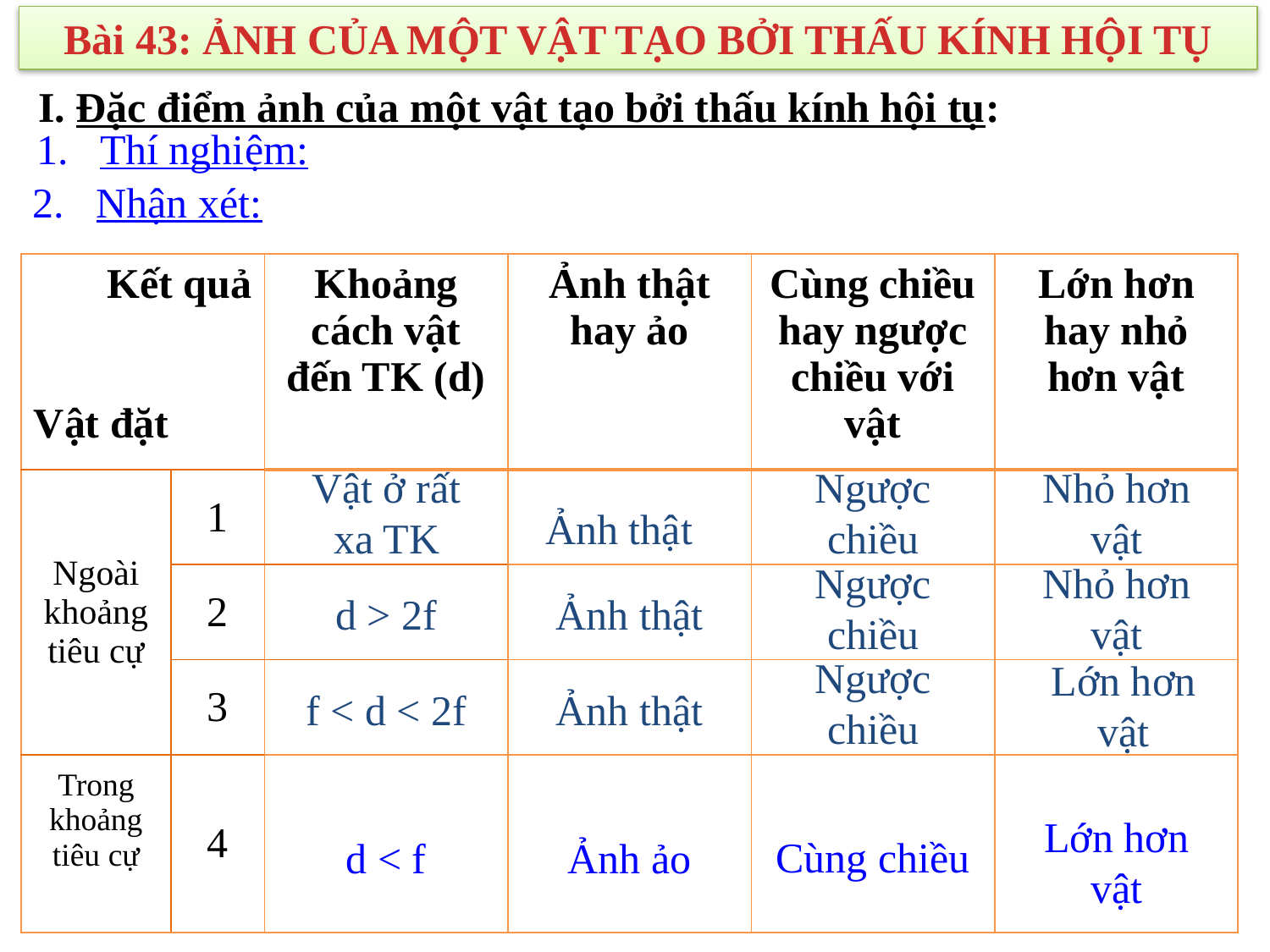

Bài 43: ẢNH CỦA MỘT VẬT TẠO BỞI THẤU KÍNH HỘI TỤ
I. Đặc điểm ảnh của một vật tạo bởi thấu kính hội tụ:
Thí nghiệm:

Nhận xét:
| Kết quả Vật đặt |  | Khoảng cách vật đến TK (d) | Ảnh thật hay ảo | Cùng chiều hay ngược chiều với vật | Lớn hơn hay nhỏ hơn vật |
| --- | --- | --- | --- | --- | --- |
| Ngoài khoảng tiêu cự | 1 |  |  |  |  |
|  | 2 |  |  |  |  |
|  | 3 |  |  |  |  |
| Trong khoảng tiêu cự | 4 |  |  |  |  |
Vật ở rất xa TK
Ngược chiều
Nhỏ hơn vật
Ảnh thật
Ngược chiều
Nhỏ hơn vật
d > 2f
Ảnh thật
Ngược chiều
Lớn hơn vật
f < d < 2f
Ảnh thật
Lớn hơn vật
Cùng chiều
d < f
Ảnh ảo